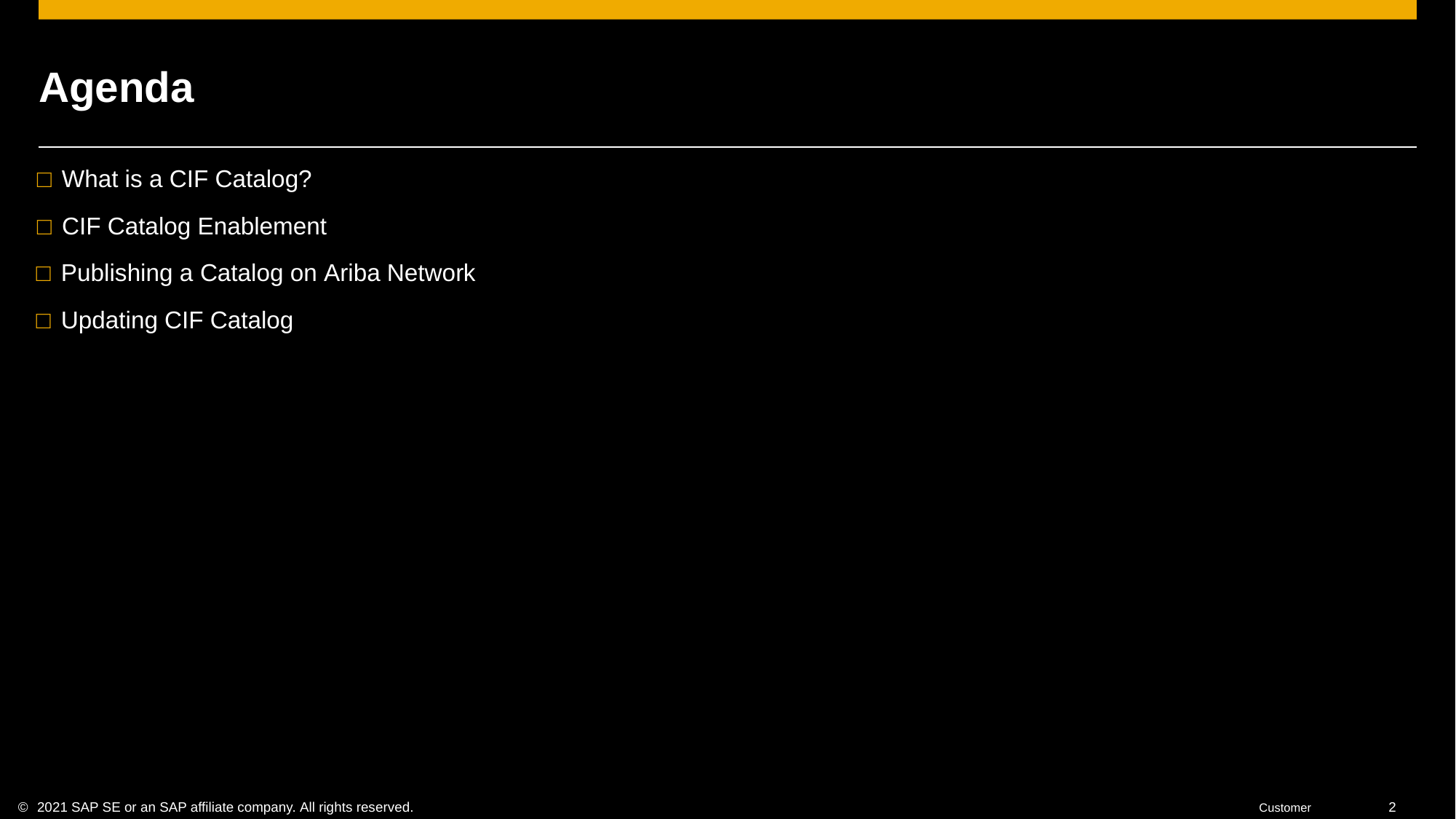

Agenda

□What is a CIF Catalog?
□CIF Catalog Enablement
□Publishing a Catalog on Ariba Network
□Updating CIF Catalog
©	2021 SAP SE or an SAP affiliate company. All rights reserved.	Customer	2